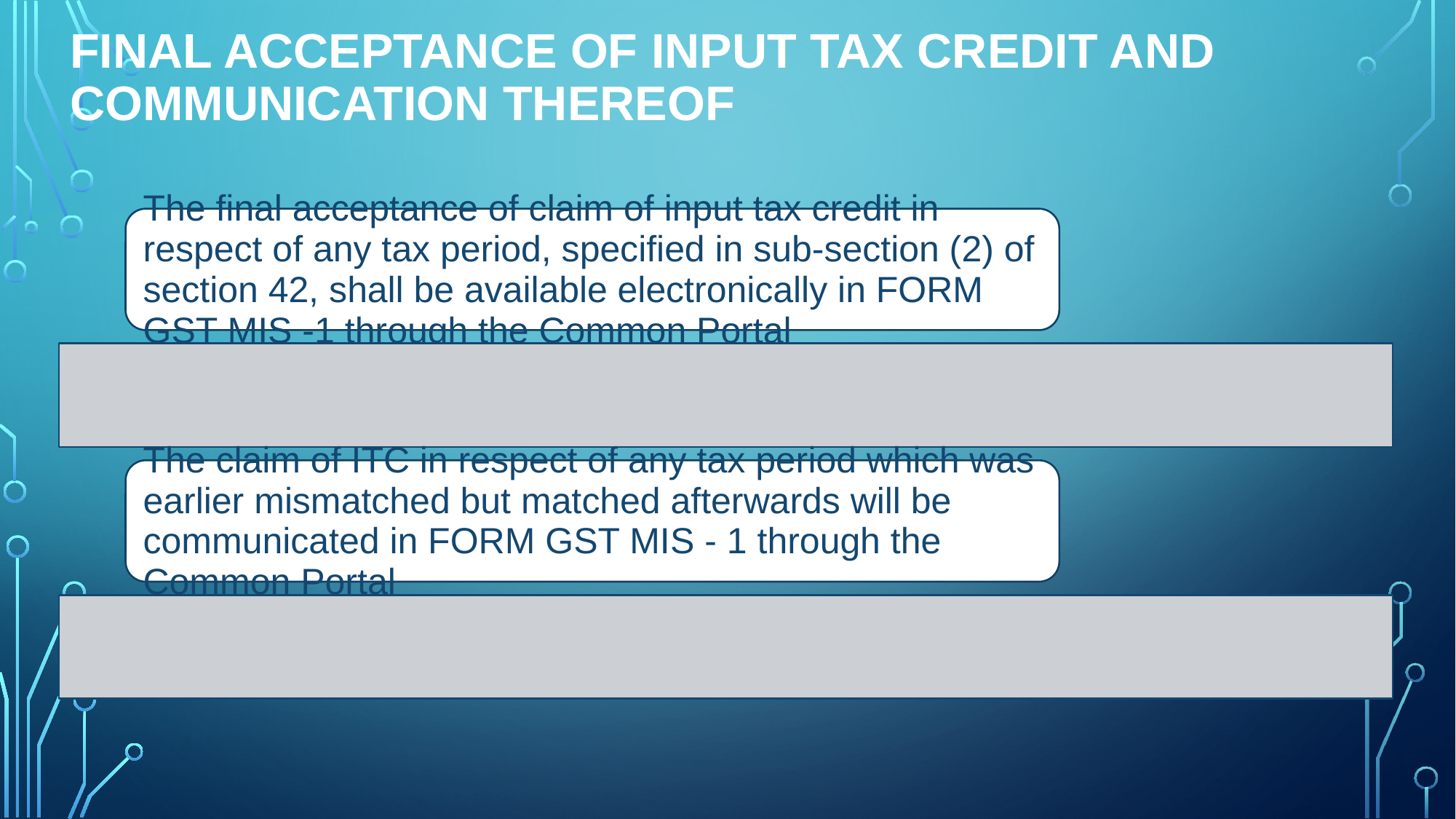

# Final acceptance of input tax credit and communication thereof
The final acceptance of claim of input tax credit in respect of any tax period, specified in sub-section (2) of section 42, shall be available electronically in FORM GST MIS -1 through the Common Portal
The claim of ITC in respect of any tax period which was earlier mismatched but matched afterwards will be communicated in FORM GST MIS - 1 through the Common Portal